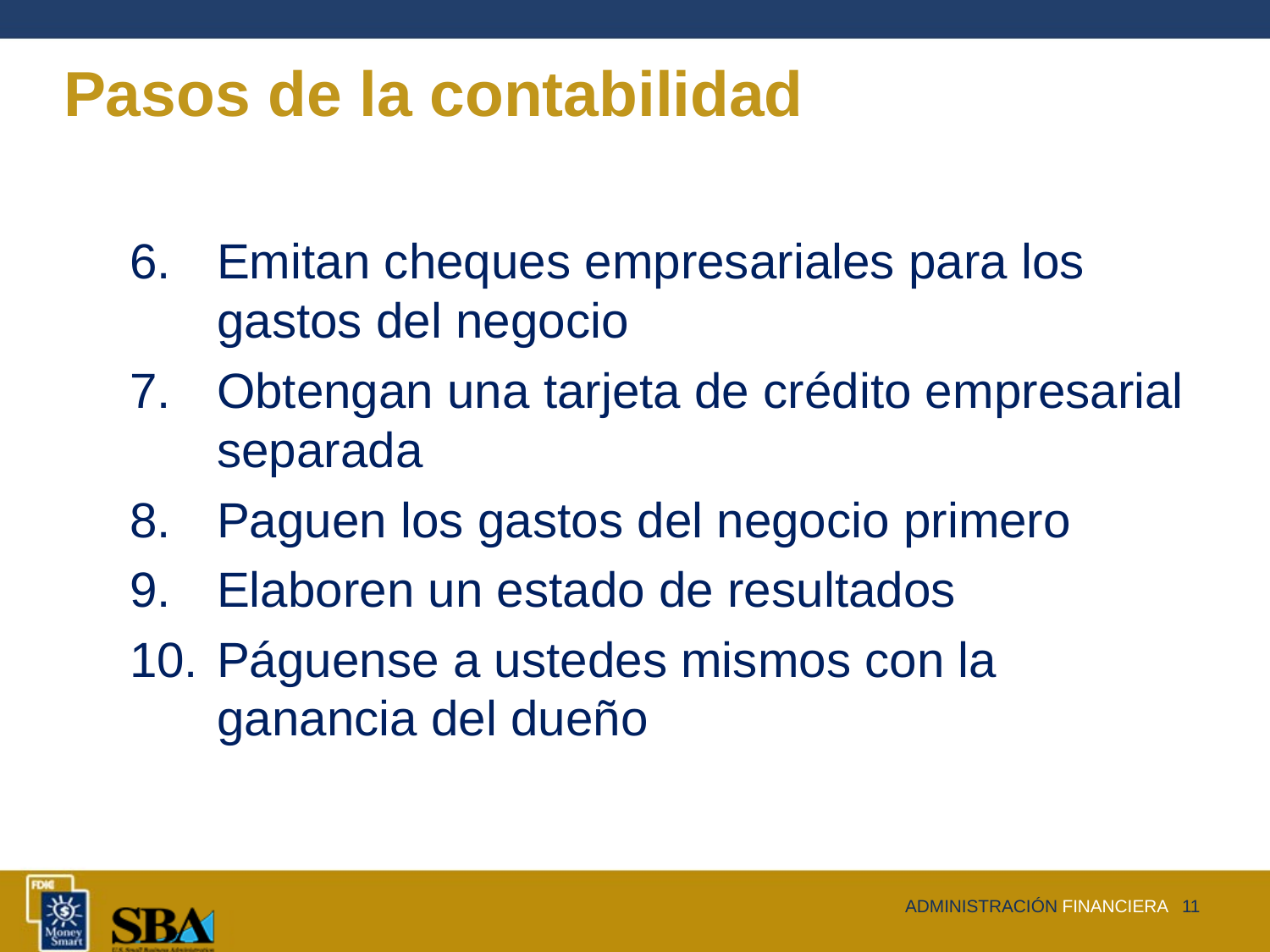

# Pasos de la contabilidad
Emitan cheques empresariales para los gastos del negocio
Obtengan una tarjeta de crédito empresarial separada
Paguen los gastos del negocio primero
Elaboren un estado de resultados
Páguense a ustedes mismos con la ganancia del dueño